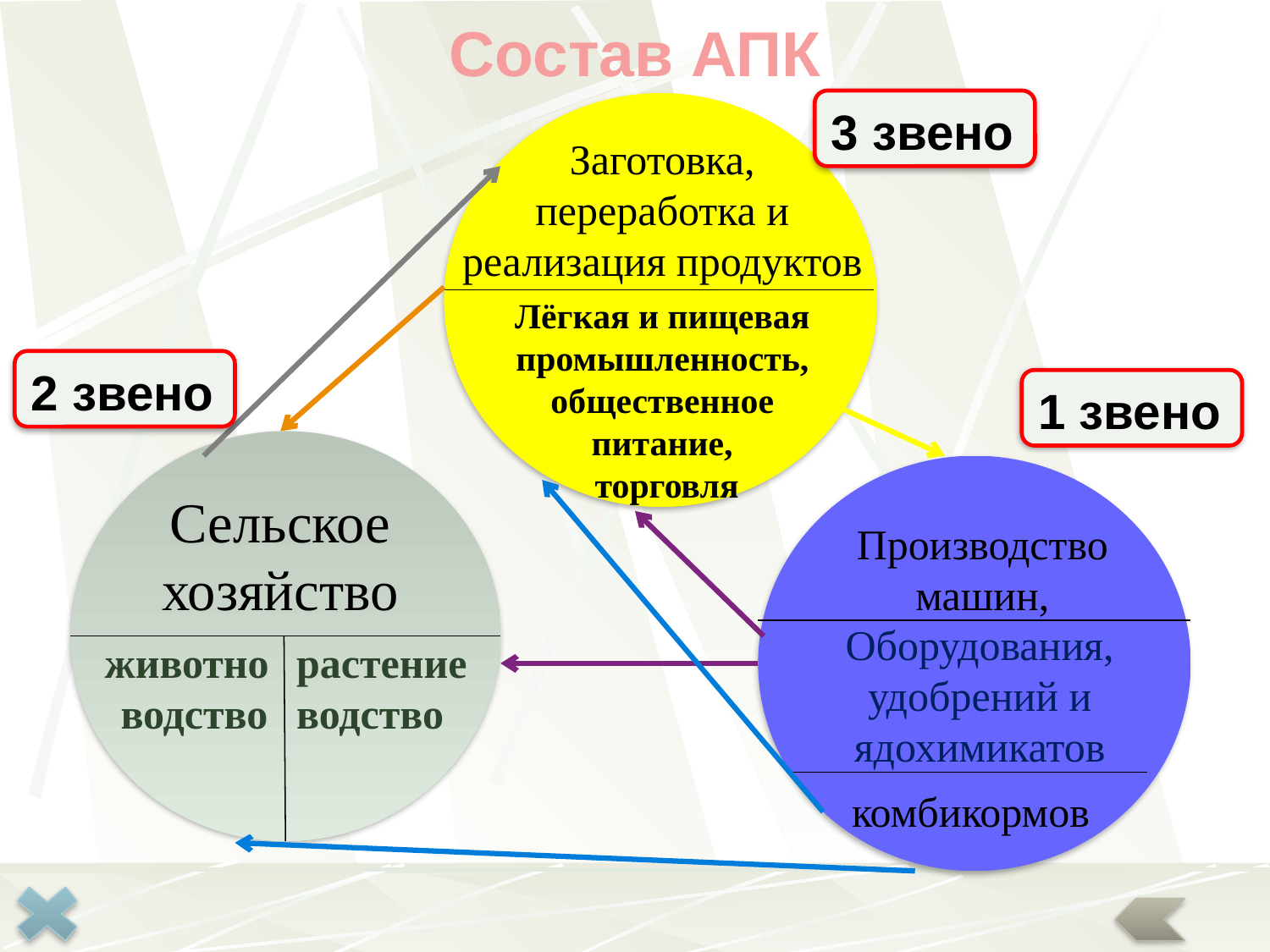

Состав АПК
3 звено

Заготовка, переработка и реализация продуктов
Лёгкая и пищевая
промышленность,
общественное
питание,
 торговля

2 звено
1 звено

Сельское хозяйство
животноводство
растениеводство

Производство машин,
Оборудования, удобрений и ядохимикатов
комбикормов